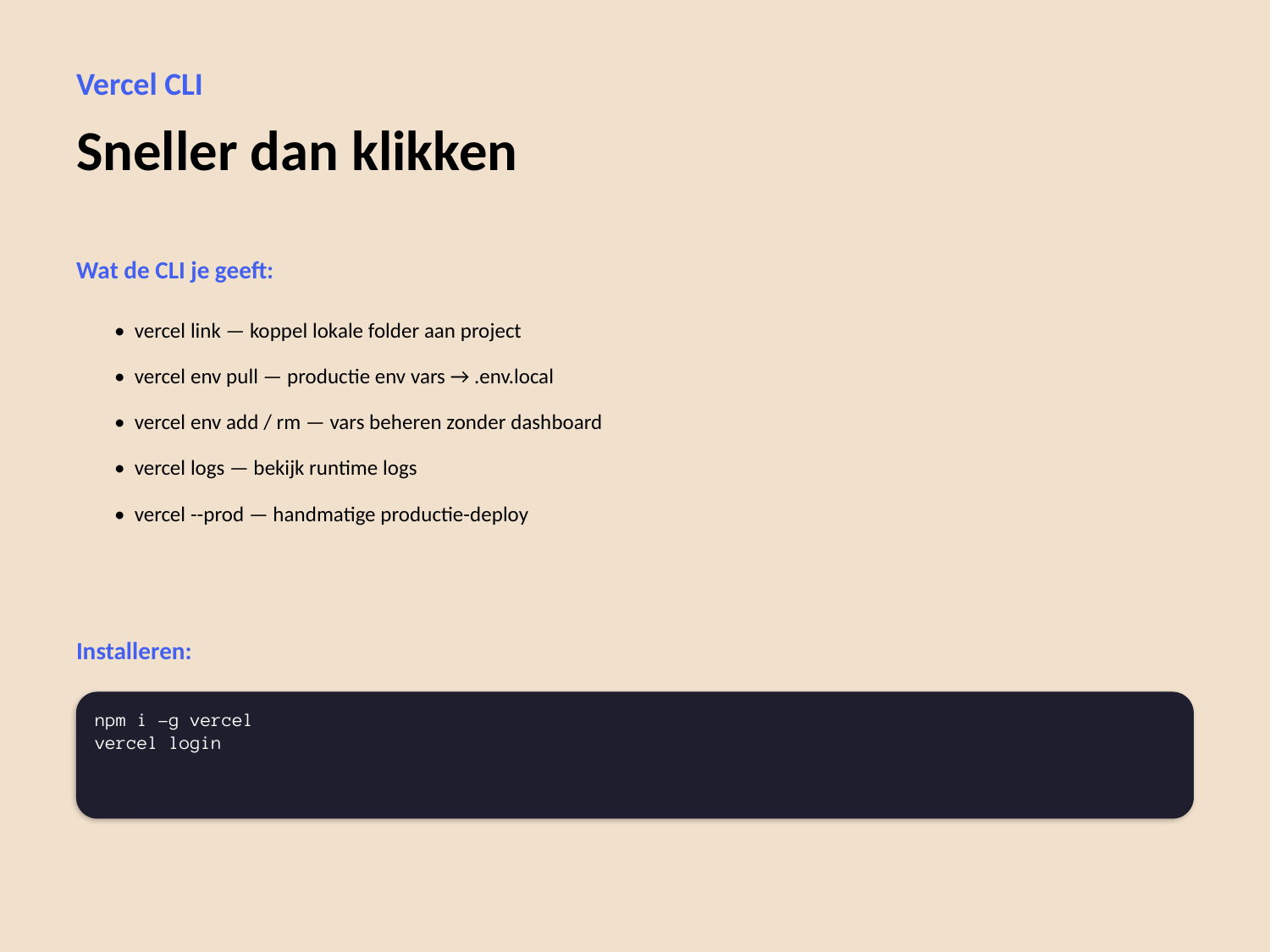

Vercel CLI
Sneller dan klikken
Wat de CLI je geeft:
•  vercel link — koppel lokale folder aan project
•  vercel env pull — productie env vars → .env.local
•  vercel env add / rm — vars beheren zonder dashboard
•  vercel logs — bekijk runtime logs
•  vercel --prod — handmatige productie-deploy
Installeren:

npm i -g vercel
vercel login